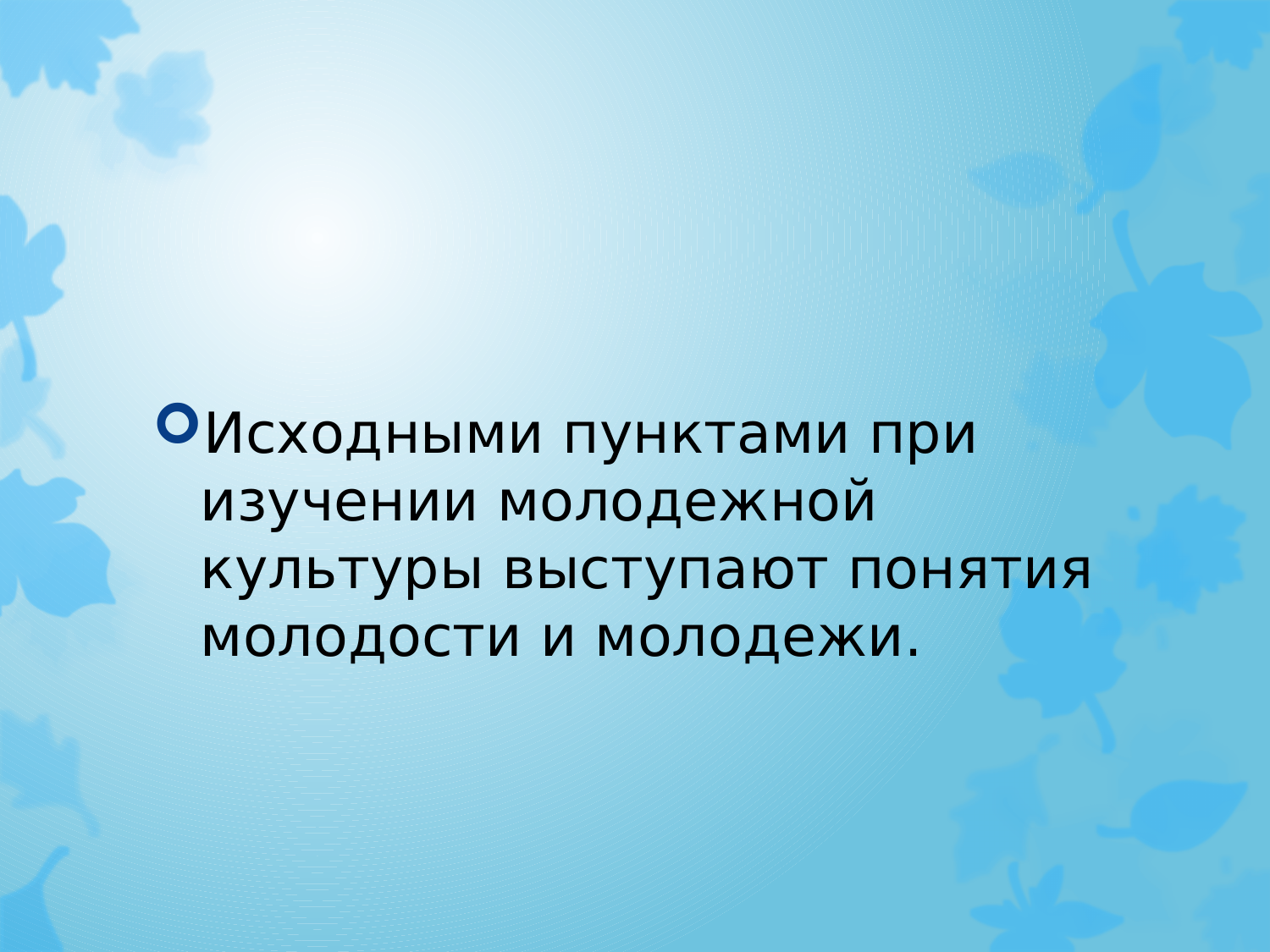

#
Исходными пунктами при изучении молодежной культуры выступают понятия молодости и молодежи.